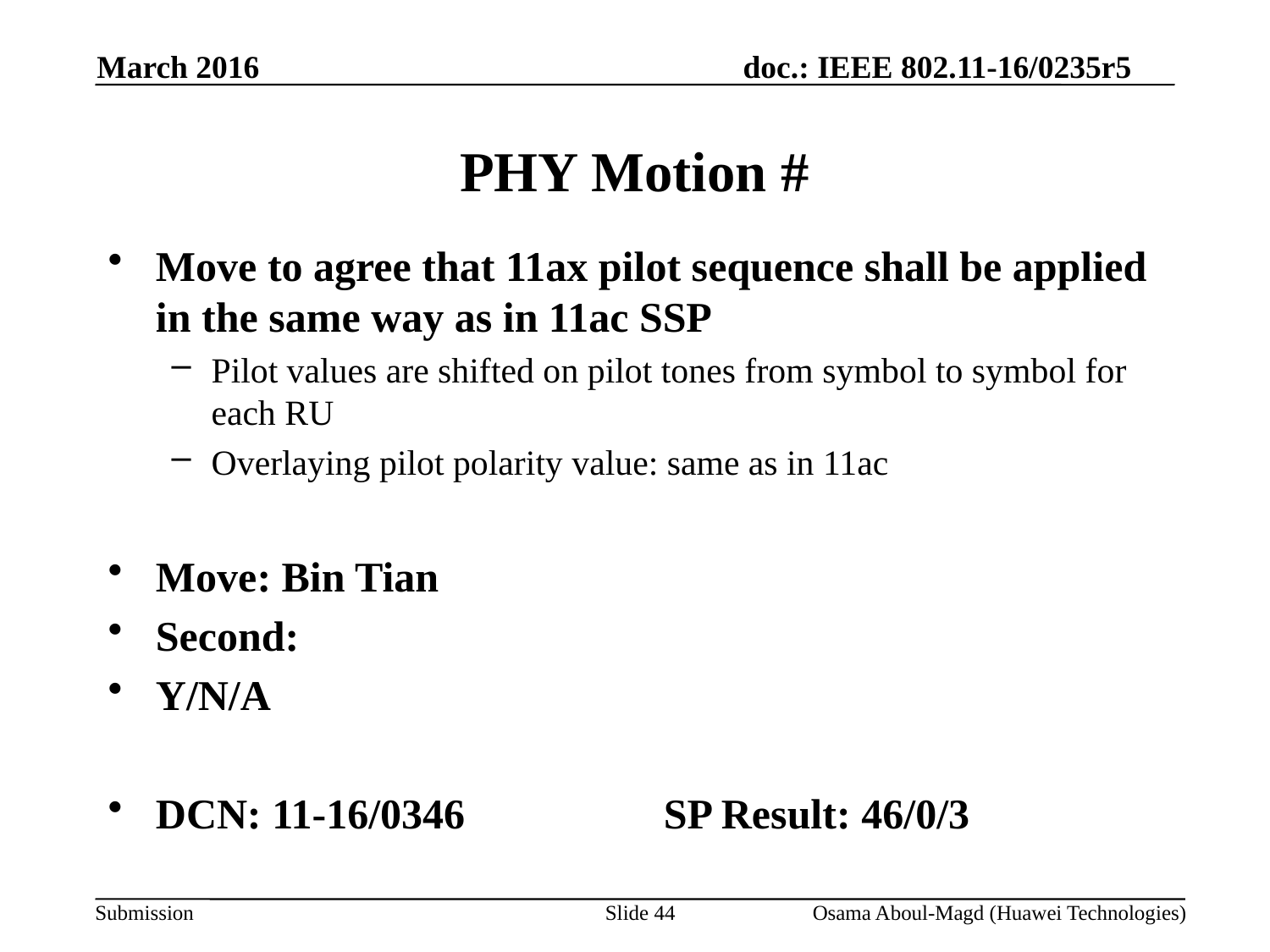

March 2016
# PHY Motion #
Move to agree that 11ax pilot sequence shall be applied in the same way as in 11ac SSP
Pilot values are shifted on pilot tones from symbol to symbol for each RU
Overlaying pilot polarity value: same as in 11ac

Move: Bin Tian
Second:
Y/N/A

DCN: 11-16/0346		SP Result: 46/0/3

Slide 44
Osama Aboul-Magd (Huawei Technologies)